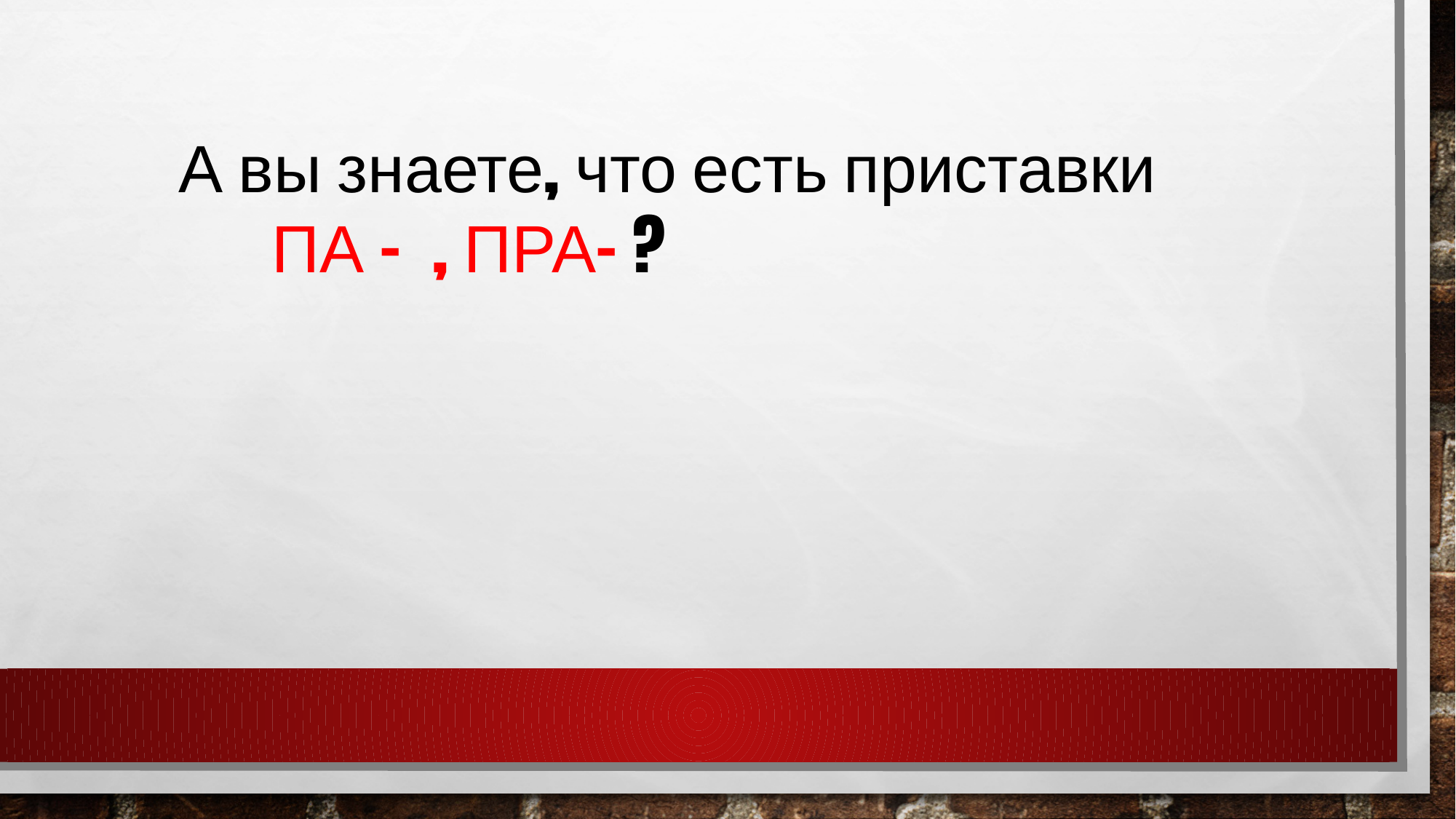

А вы знаете, что есть приставки
      ПА -  , ПРА- ?